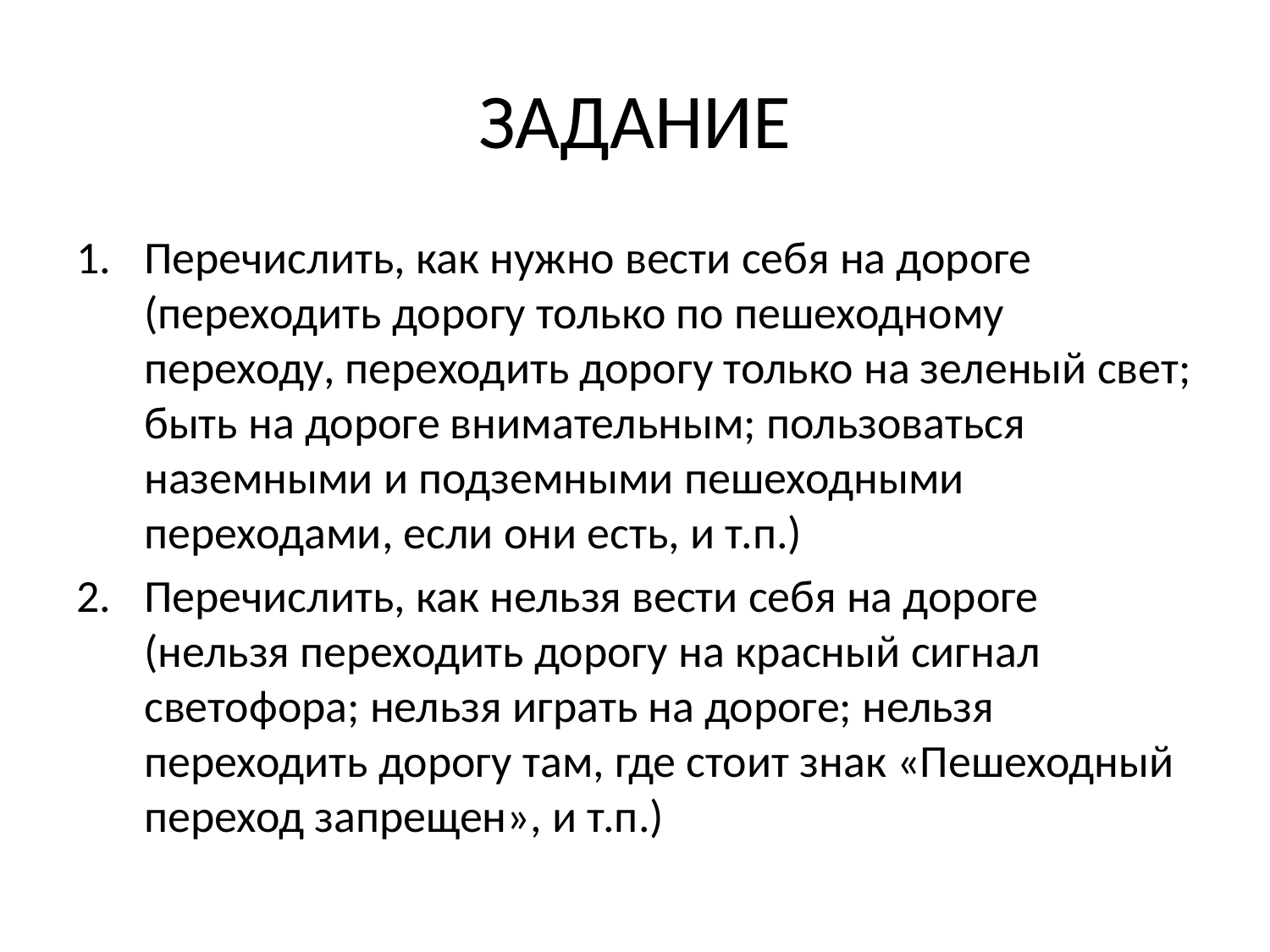

# ЗАДАНИЕ
Перечислить, как нужно вести себя на дороге (переходить дорогу только по пешеходному переходу, переходить дорогу только на зеленый свет; быть на дороге внимательным; пользоваться наземными и подземными пешеходными переходами, если они есть, и т.п.)
Перечислить, как нельзя вести себя на дороге (нельзя переходить дорогу на красный сигнал светофора; нельзя играть на дороге; нельзя переходить дорогу там, где стоит знак «Пешеходный переход запрещен», и т.п.)